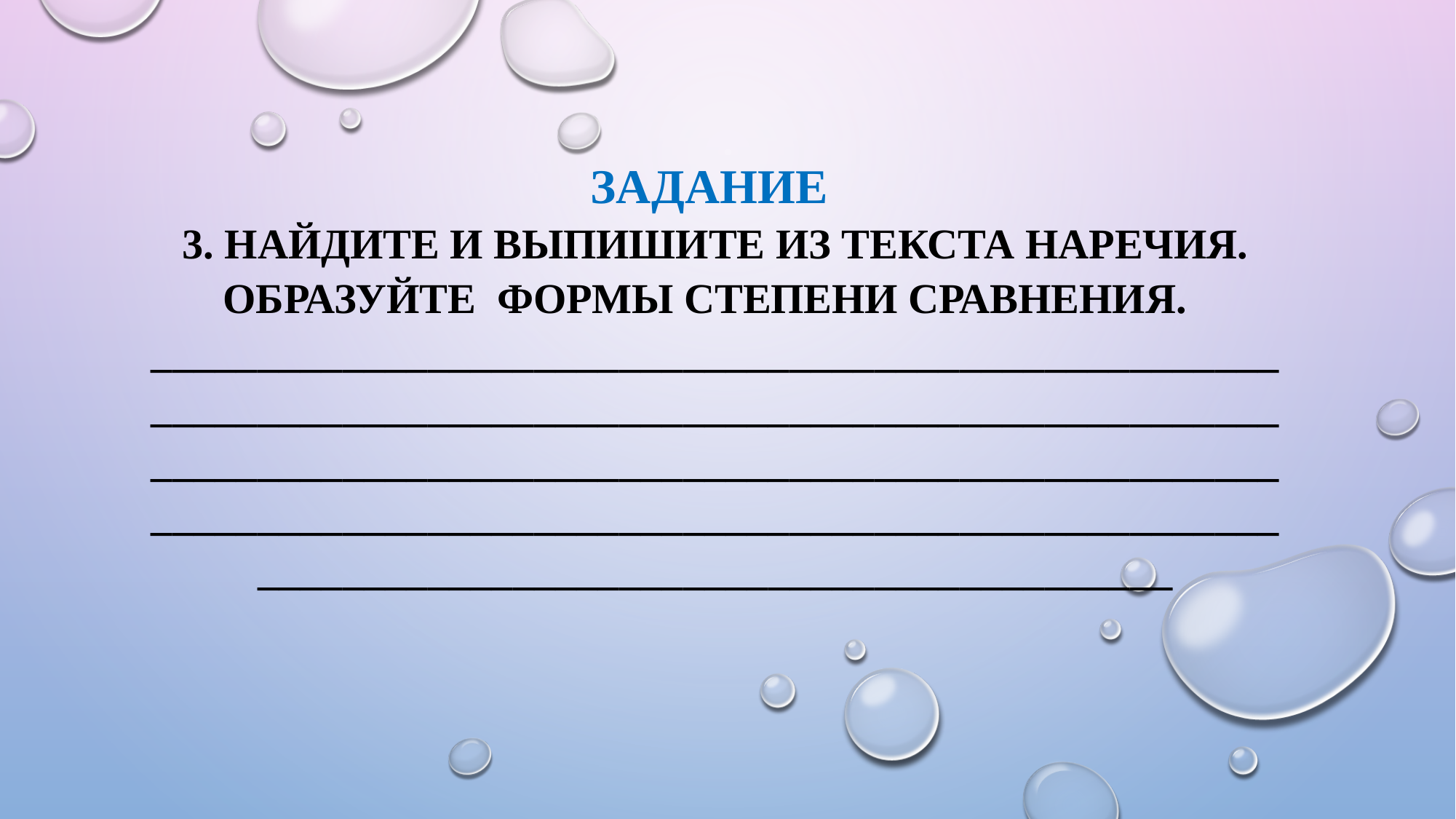

# Задание 3. Найдите и выпишите из текста наречия. Образуйте  формы степени сравнения. _______________________________________________________________________________________________________________________________________________________________________________________________________________________________________________________________